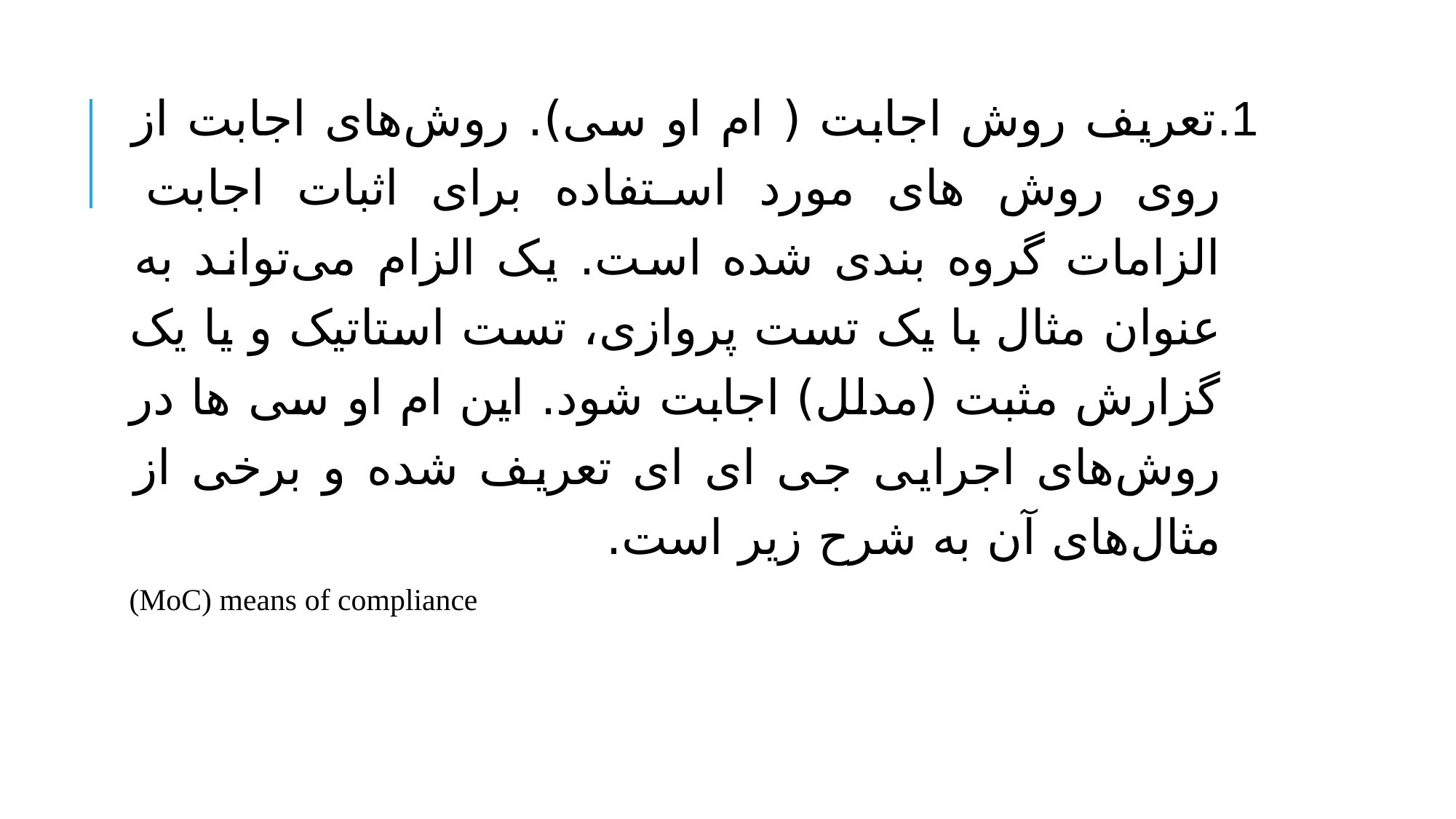

تعریف روش اجابت ( ام او سی). روش‌های اجابت از روی روش ‌های مورد استفاده برای اثبات اجابت الزامات گروه بندی شده است. یک الزام می‌تواند به عنوان مثال با یک تست پروازی، تست استاتیک و یا یک گزارش مثبت (مدلل) اجابت شود. این ام او سی ‌ها در روش‌های اجرایی جی ای ای تعریف شده و برخی از مثال‌های آن به شرح زیر است.
(MoC) means of compliance